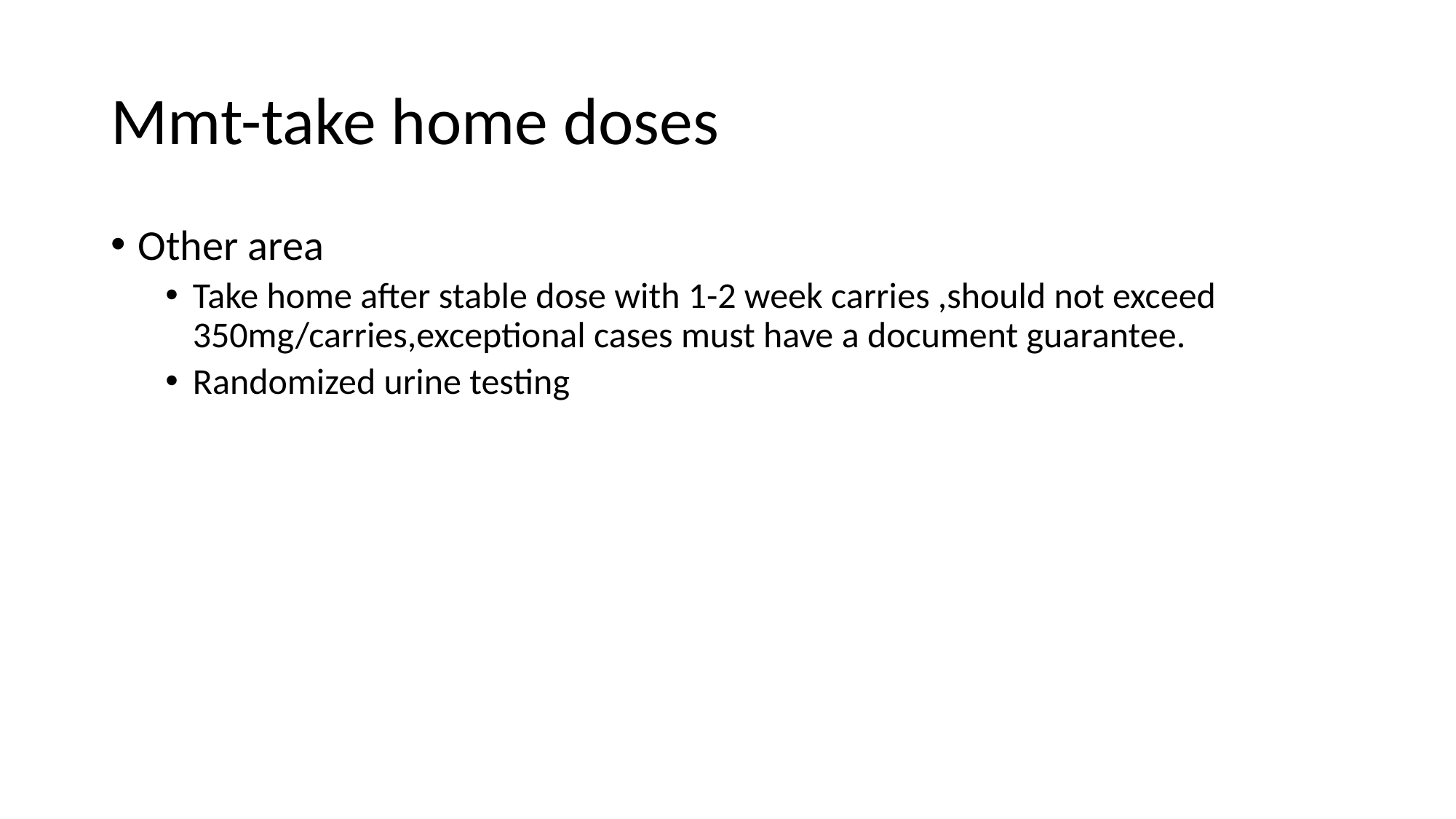

# Mmt-take home doses
Other area
Take home after stable dose with 1-2 week carries ,should not exceed 350mg/carries,exceptional cases must have a document guarantee.
Randomized urine testing